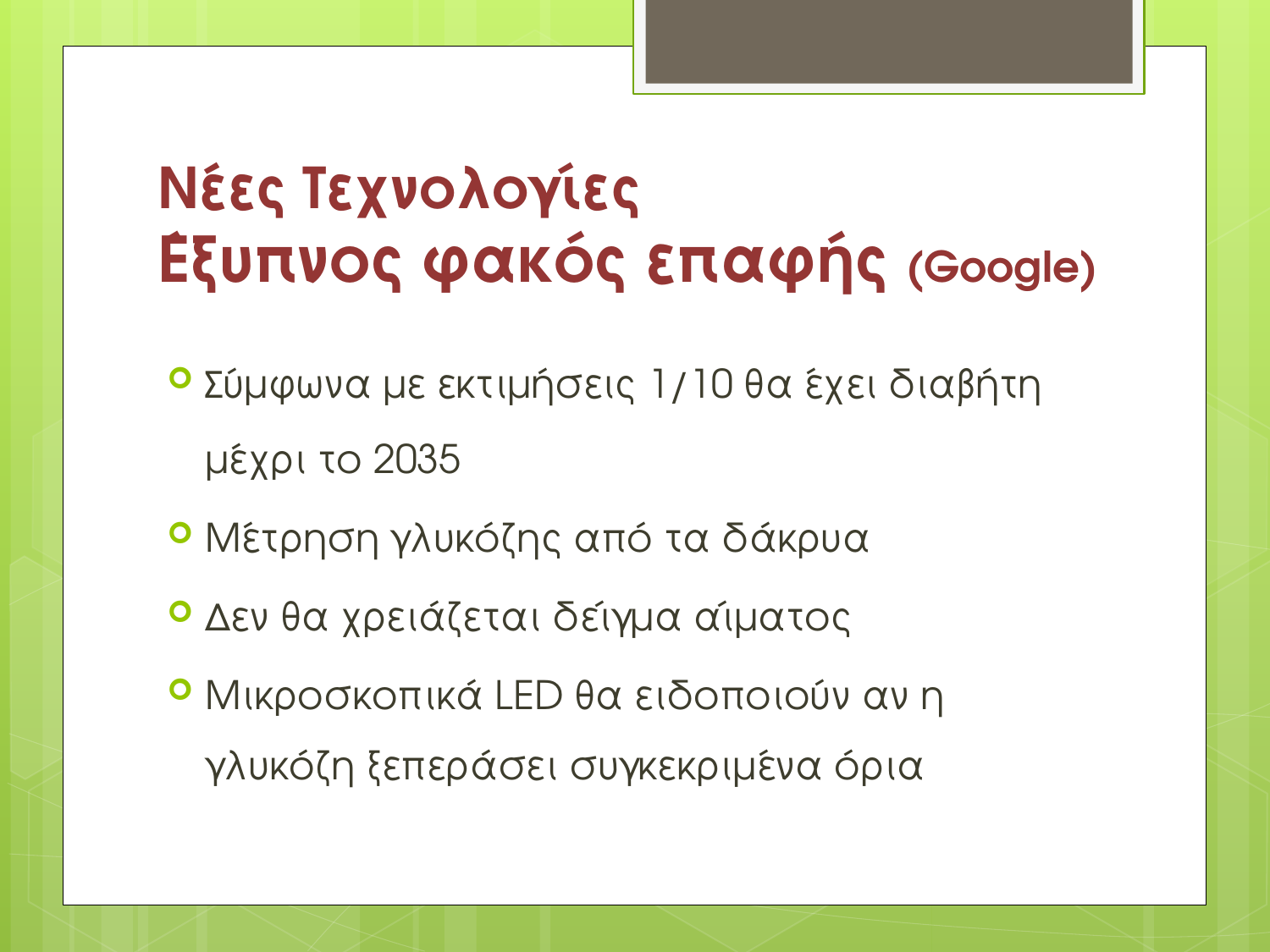

# Νέες Τεχνολογίες Έξυπνος φακός επαφής (Google)
Σύμφωνα με εκτιμήσεις 1/10 θα έχει διαβήτη μέχρι το 2035
Μέτρηση γλυκόζης από τα δάκρυα
Δεν θα χρειάζεται δείγμα αίματος
Μικροσκοπικά LED θα ειδοποιούν αν η γλυκόζη ξεπεράσει συγκεκριμένα όρια